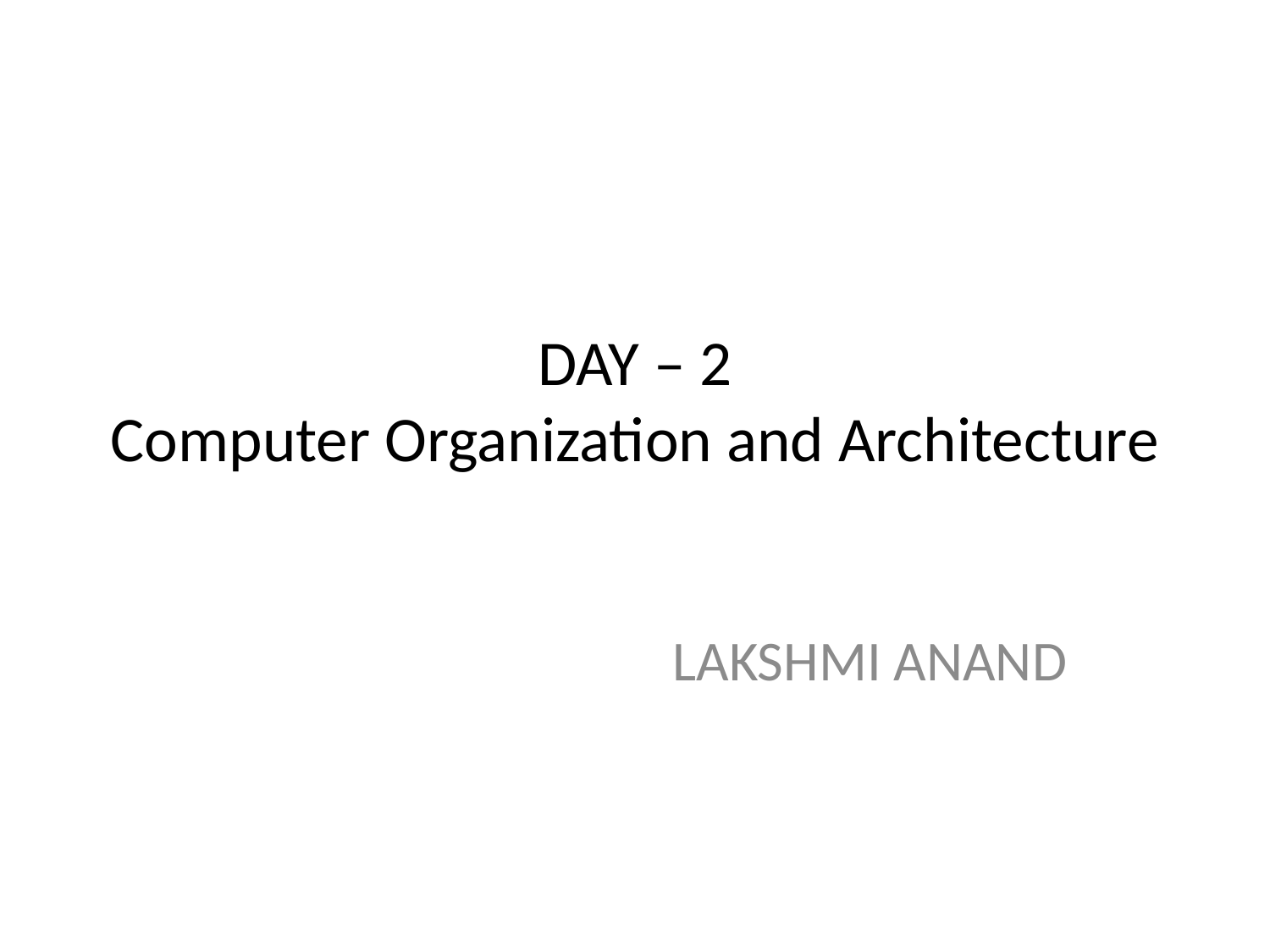

# DAY – 2 Computer Organization and Architecture

LAKSHMI ANAND